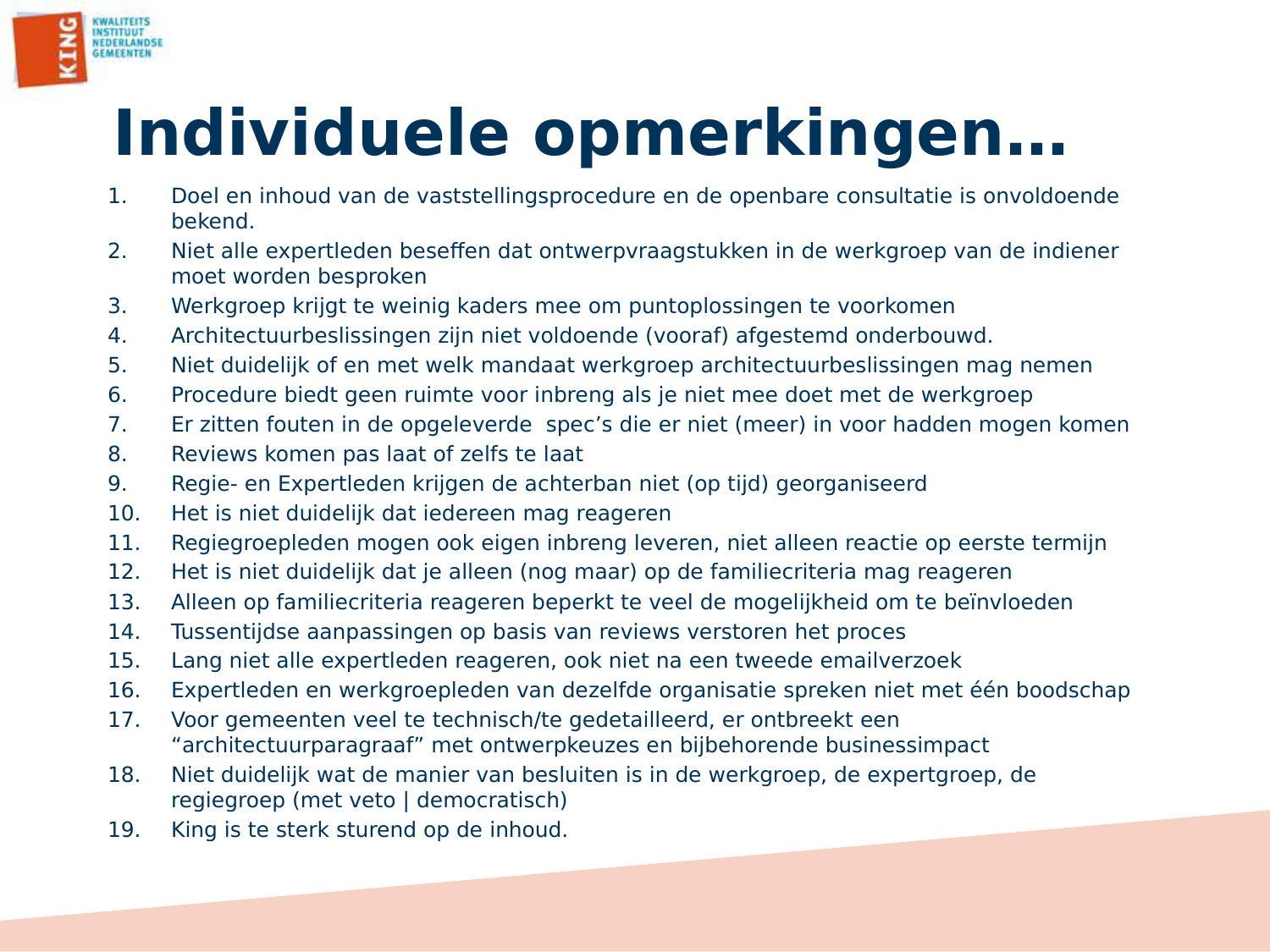

# Individuele opmerkingen…
Doel en inhoud van de vaststellingsprocedure en de openbare consultatie is onvoldoende bekend.
Niet alle expertleden beseffen dat ontwerpvraagstukken in de werkgroep van de indiener moet worden besproken
Werkgroep krijgt te weinig kaders mee om puntoplossingen te voorkomen
Architectuurbeslissingen zijn niet voldoende (vooraf) afgestemd onderbouwd.
Niet duidelijk of en met welk mandaat werkgroep architectuurbeslissingen mag nemen
Procedure biedt geen ruimte voor inbreng als je niet mee doet met de werkgroep
Er zitten fouten in de opgeleverde  spec’s die er niet (meer) in voor hadden mogen komen
Reviews komen pas laat of zelfs te laat
Regie- en Expertleden krijgen de achterban niet (op tijd) georganiseerd
Het is niet duidelijk dat iedereen mag reageren
Regiegroepleden mogen ook eigen inbreng leveren, niet alleen reactie op eerste termijn
Het is niet duidelijk dat je alleen (nog maar) op de familiecriteria mag reageren
Alleen op familiecriteria reageren beperkt te veel de mogelijkheid om te beïnvloeden
Tussentijdse aanpassingen op basis van reviews verstoren het proces
Lang niet alle expertleden reageren, ook niet na een tweede emailverzoek
Expertleden en werkgroepleden van dezelfde organisatie spreken niet met één boodschap
Voor gemeenten veel te technisch/te gedetailleerd, er ontbreekt een “architectuurparagraaf” met ontwerpkeuzes en bijbehorende businessimpact
Niet duidelijk wat de manier van besluiten is in de werkgroep, de expertgroep, de regiegroep (met veto | democratisch)
King is te sterk sturend op de inhoud.